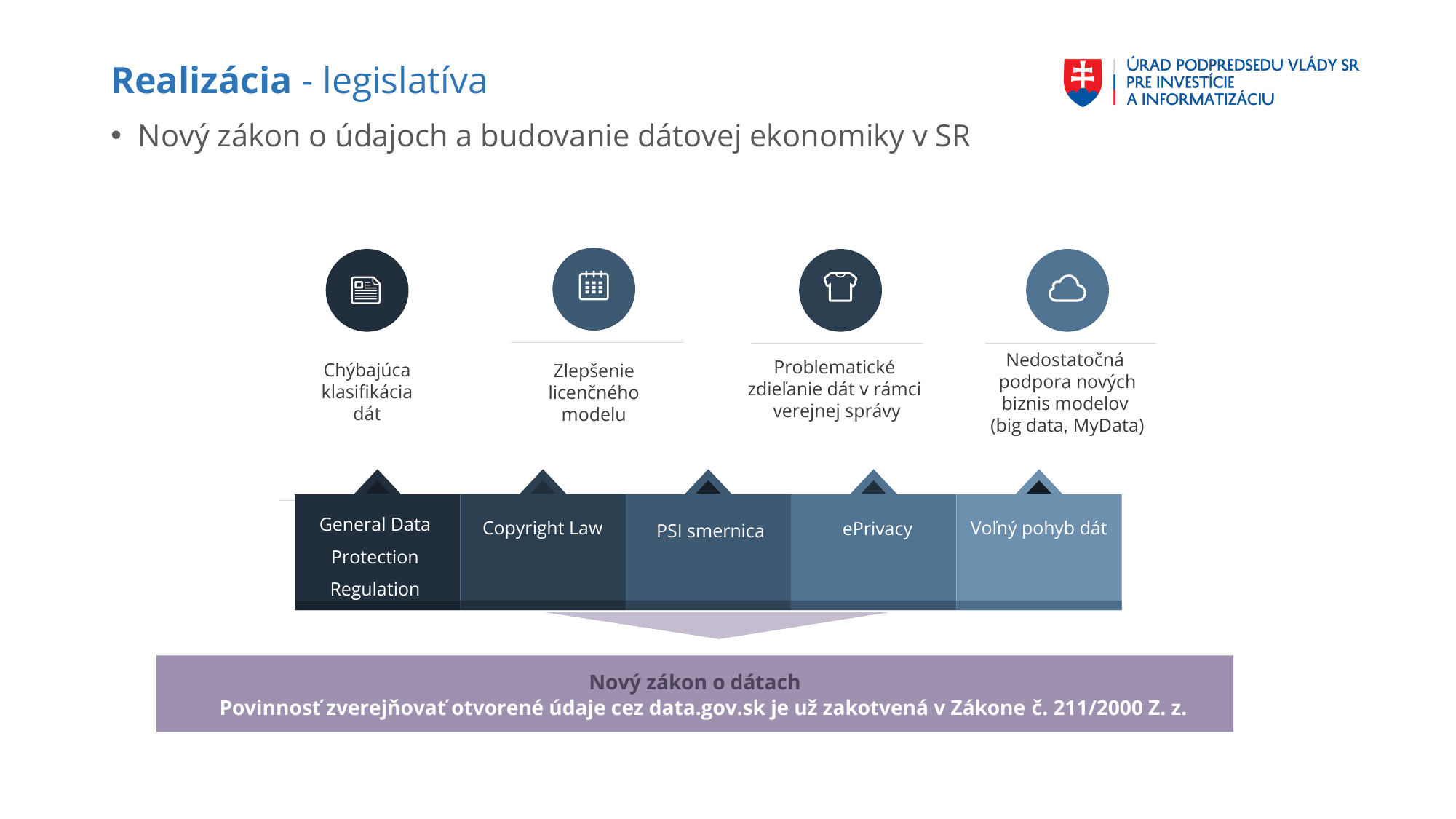

# Realizácia - legislatíva
Nový zákon o údajoch a budovanie dátovej ekonomiky v SR

Zlepšenie licenčného modelu
Nedostatočná
podpora nových biznis modelov
(big data, MyData)
Problematické
zdieľanie dát v rámci
verejnej správy
Chýbajúca klasifikácia
dát

General Data
Protection Regulation
Copyright Law
Voľný pohyb dát
Chýbajúca klasifikácia
dát
ePrivacy
PSI smernica

Nový zákon o dátach

Povinnosť zverejňovať otvorené údaje cez data.gov.sk je už zakotvená v Zákone č. 211/2000 Z. z.